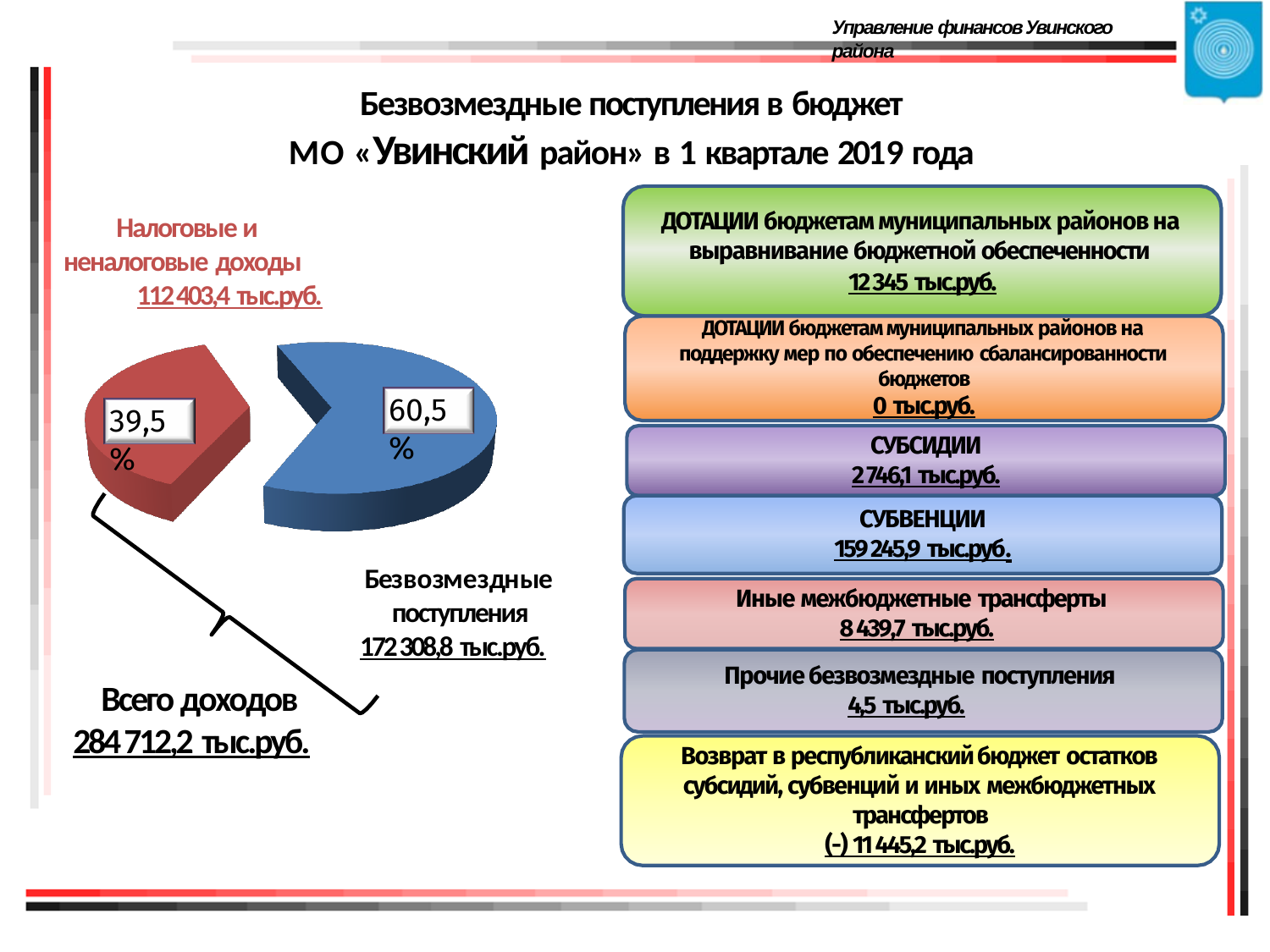

Управление финансов Увинского района

# Безвозмездные поступления в бюджет
МО «Увинский район» в 1 квартале 2019 года

ДОТАЦИИ бюджетам муниципальных районов на  выравнивание бюджетной обеспеченности
12 345 тыс.руб.
Налоговые и  неналоговые доходы
112 403,4 тыс.руб.

ДОТАЦИИ бюджетам муниципальных районов на  поддержку мер по обеспечению сбалансированности  бюджетов
0 тыс.руб.

60,5%

39,5%

СУБСИДИИ
2 746,1 тыс.руб.
СУБВЕНЦИИ
159 245,9 тыс.руб.

Безвозмездные  поступления
172 308,8 тыс.руб.

Иные межбюджетные трансферты  8 439,7 тыс.руб.

Прочие безвозмездные поступления  4,5 тыс.руб.
Всего доходов  284 712,2 тыс.руб.

Возврат в республиканский бюджет остатков  субсидий, субвенций и иных межбюджетных  трансфертов
(-) 11 445,2 тыс.руб.